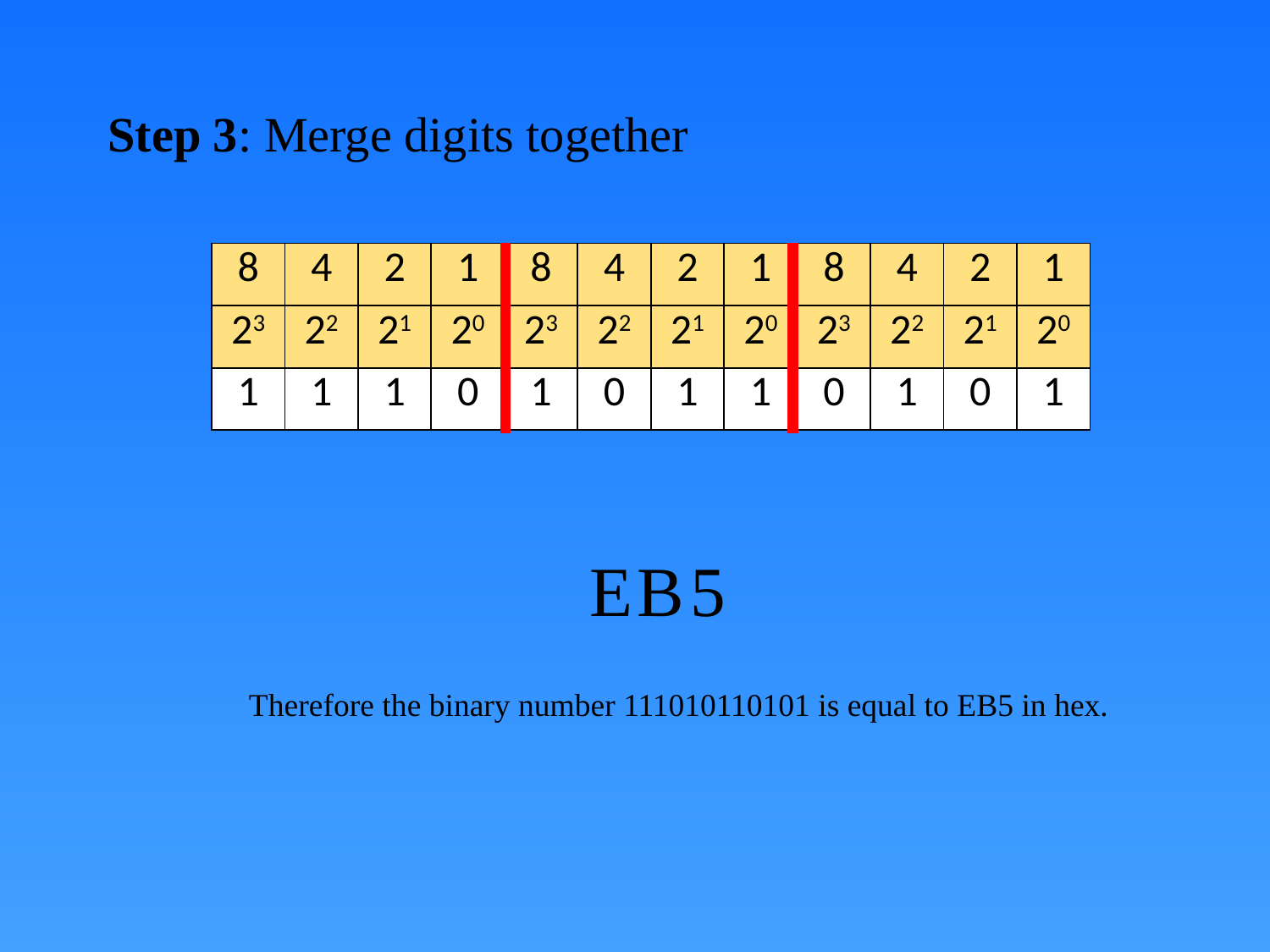

# Step 3: Merge digits together
| 8 | 4 | 2 | 1 | 8 | 4 | 2 | 1 | 8 | 4 | 2 | 1 |
| --- | --- | --- | --- | --- | --- | --- | --- | --- | --- | --- | --- |
| 23 | 22 | 21 | 20 | 23 | 22 | 21 | 20 | 23 | 22 | 21 | 20 |
| 1 | 1 | 1 | 0 | 1 | 0 | 1 | 1 | 0 | 1 | 0 | 1 |
E
B
5
Therefore the binary number 111010110101 is equal to EB5 in hex.